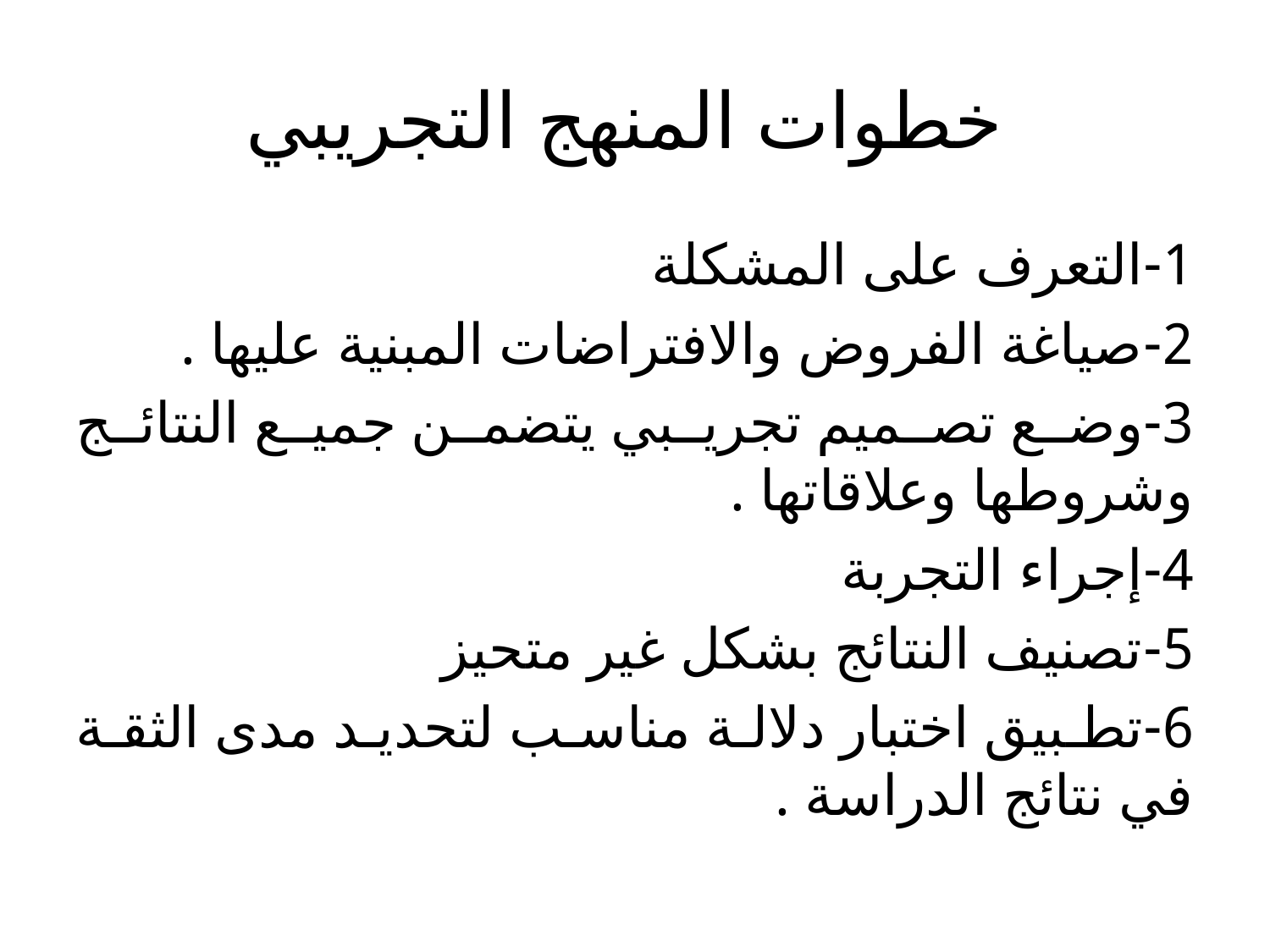

# خطوات المنهج التجريبي
1-التعرف على المشكلة
2-صياغة الفروض والافتراضات المبنية عليها .
3-وضع تصميم تجريبي يتضمن جميع النتائج وشروطها وعلاقاتها .
4-إجراء التجربة
5-تصنيف النتائج بشكل غير متحيز
6-تطبيق اختبار دلالة مناسب لتحديد مدى الثقة في نتائج الدراسة .